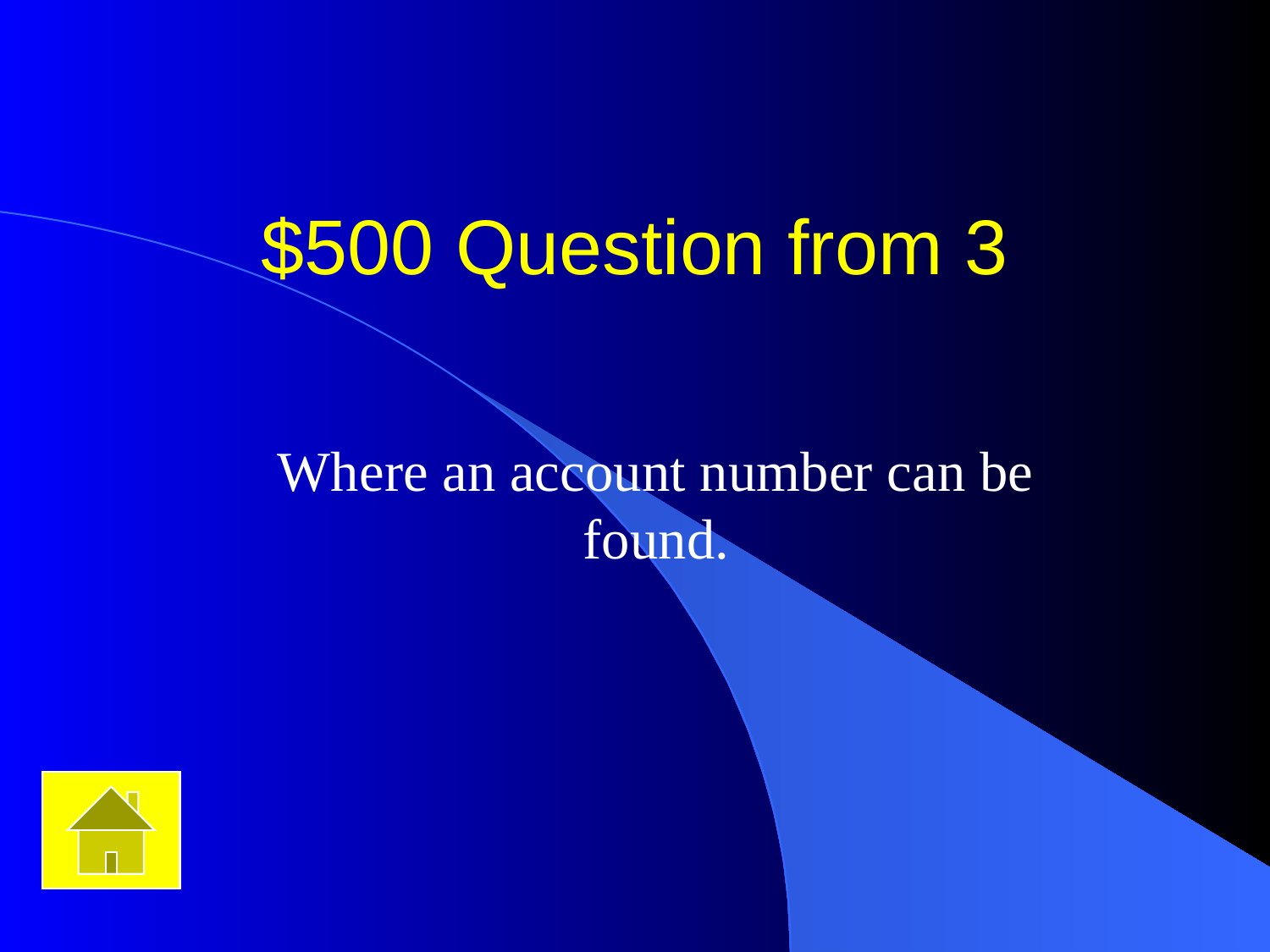

# $500 Question from 3
Where an account number can be found.